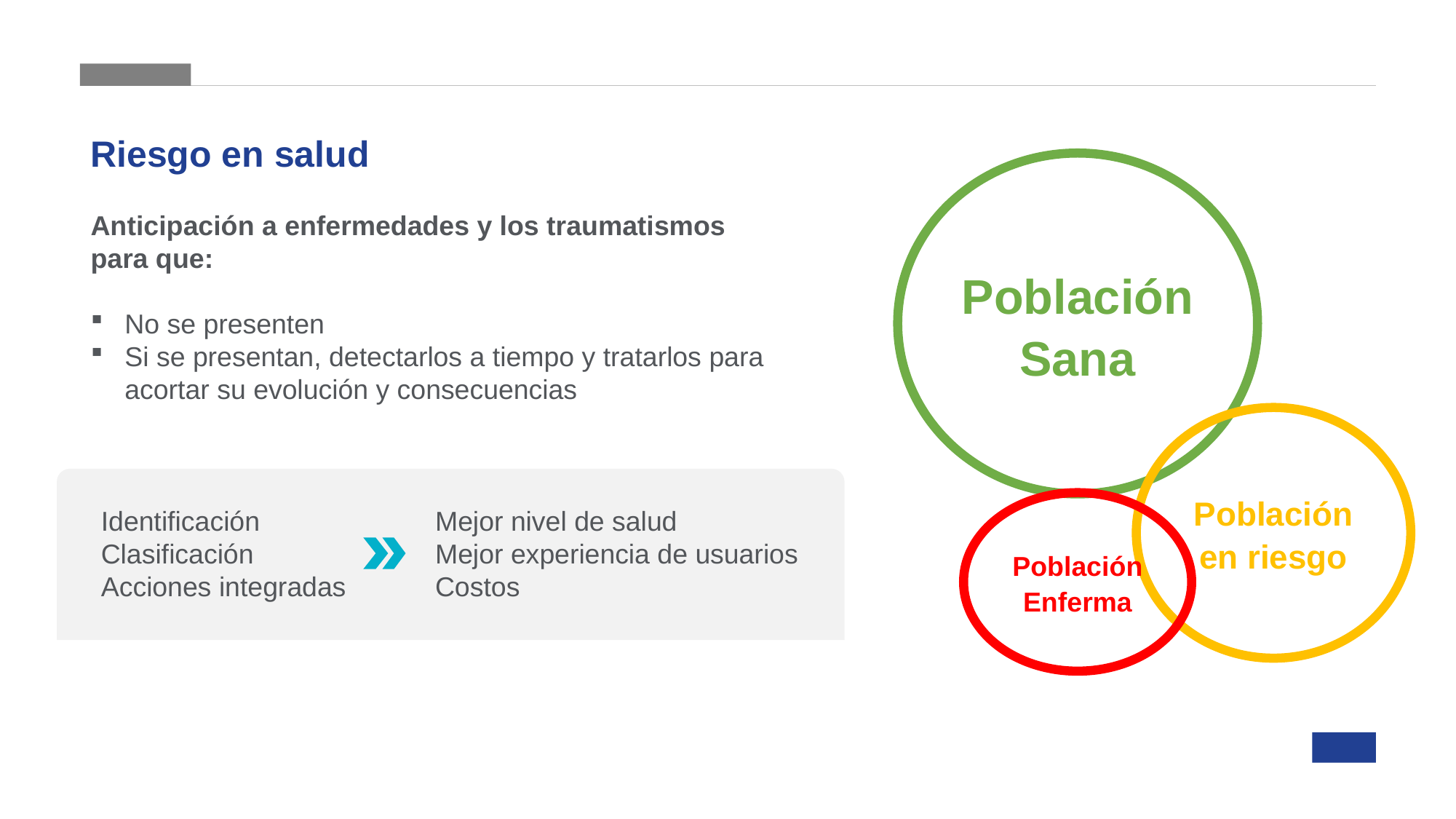

Riesgo en salud
Población Sana
Anticipación a enfermedades y los traumatismos para que:

No se presenten
Si se presentan, detectarlos a tiempo y tratarlos para acortar su evolución y consecuencias
Población en riesgo

Población Enferma
Identificación
Clasificación
Acciones integradas
Mejor nivel de salud
Mejor experiencia de usuarios
Costos